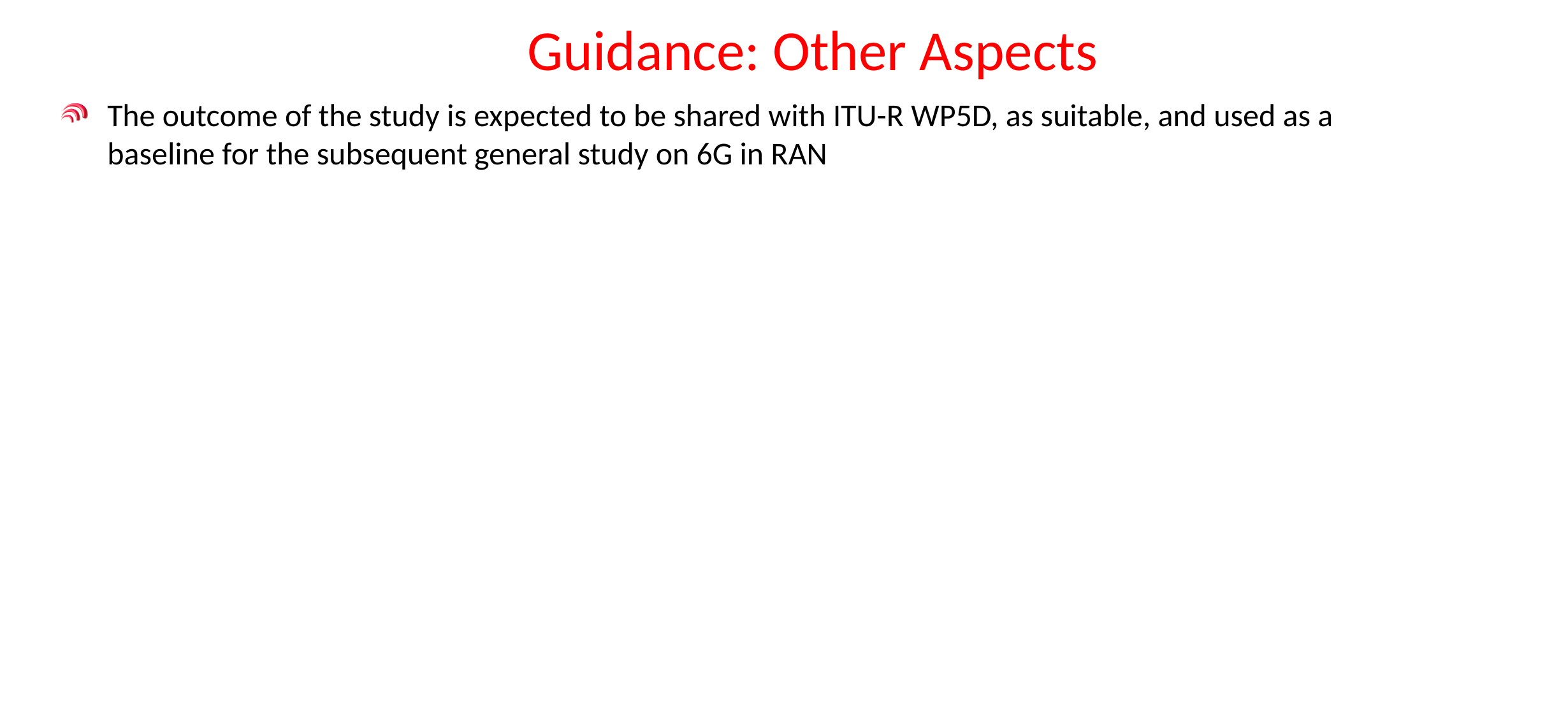

# Guidance: Other Aspects
The outcome of the study is expected to be shared with ITU-R WP5D, as suitable, and used as a baseline for the subsequent general study on 6G in RAN